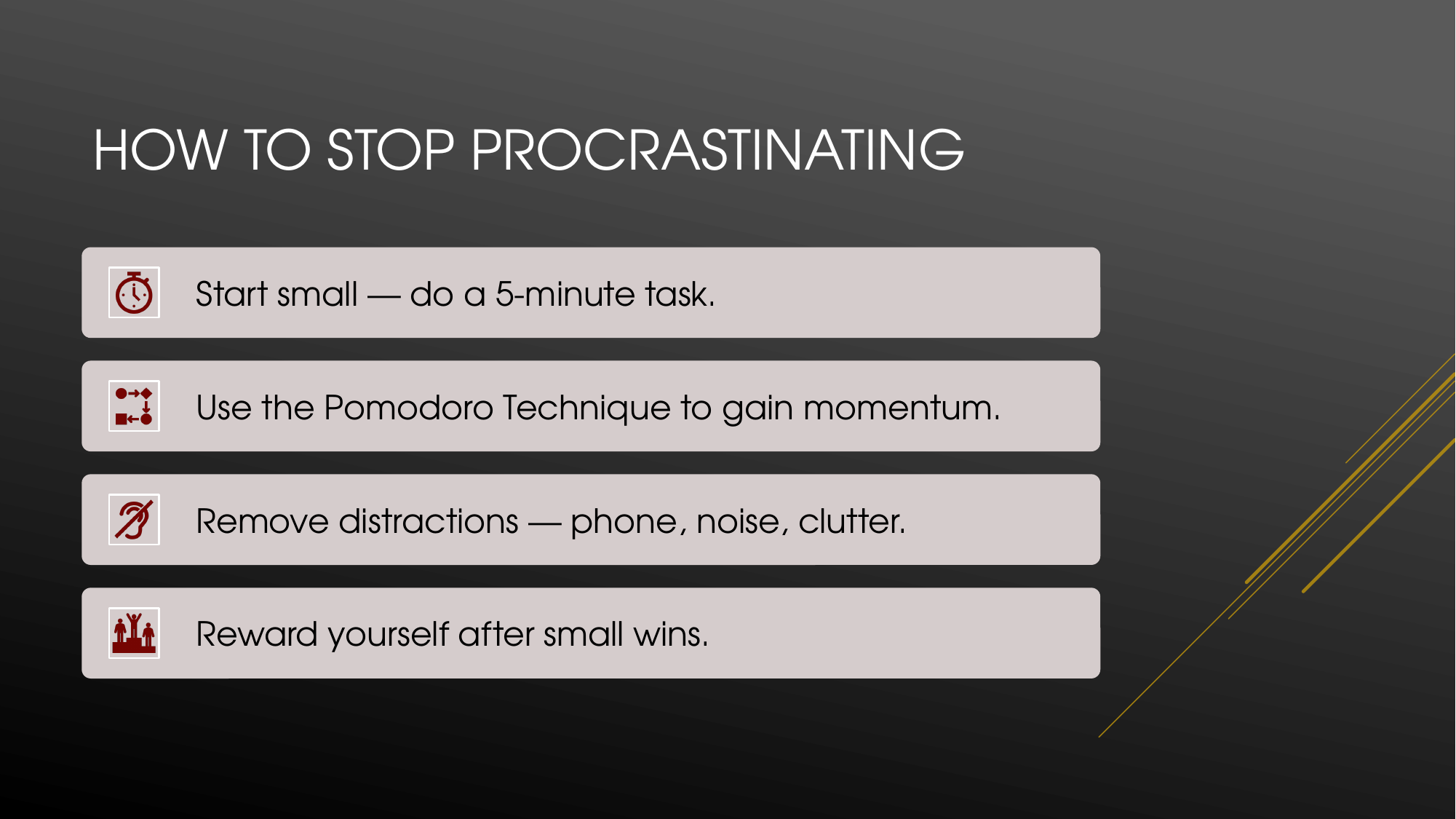

# How to Stop Procrastinating
Start small — do a 5-minute task.
Use the Pomodoro Technique to gain momentum.
Remove distractions — phone, noise, clutter.
Reward yourself after small wins.